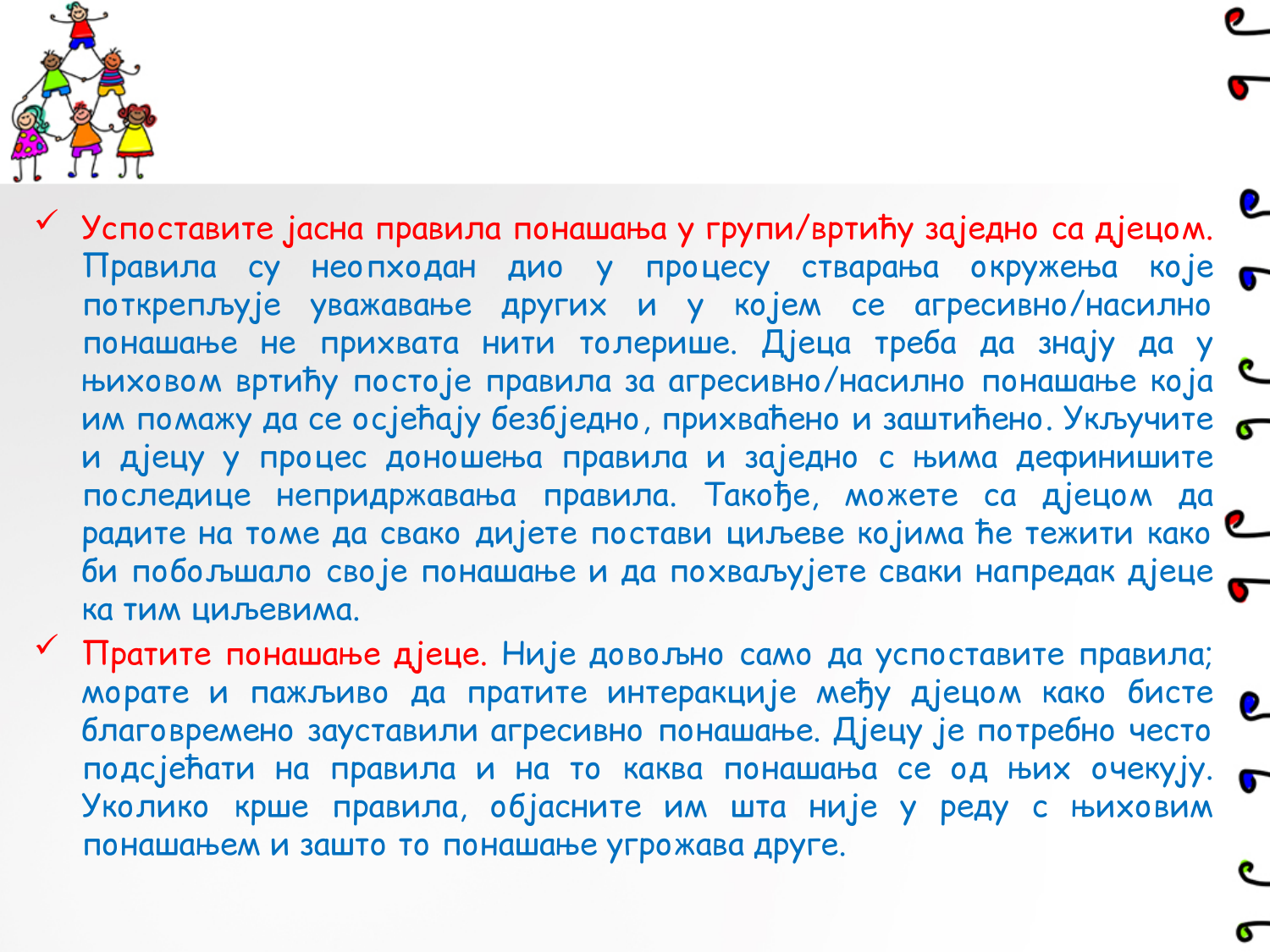

Успоставите јасна правила понашања у групи/вртићу заједно са дјецом. Правила су неопходан дио у процесу стварања окружења које поткрепљује уважавање других и у којем се агресивно/насилно понашање не прихвата нити толерише. Дјеца треба да знају да у њиховом вртићу постоје правила за агресивно/насилно понашање која им помажу да се осјећају безбједно, прихваћено и заштићено. Укључите и дјецу у процес доношења правила и заједно с њима дефинишите последице непридржавања правила. Такође, можете са дјецом да радите на томе да свако дијете постави циљеве којима ће тежити како би побољшало своје понашање и да похваљујете сваки напредак дјеце ка тим циљевима.
Пратите понашање дјеце. Није довољно само да успоставите правила; морате и пажљиво да пратите интеракције међу дјецом како бисте благовремено зауставили агресивно понашање. Дјецу је потребно често подсјећати на правила и на то каква понашања се од њих очекују. Уколико крше правила, објасните им шта није у реду с њиховим понашањем и зашто то понашање угрожава друге.